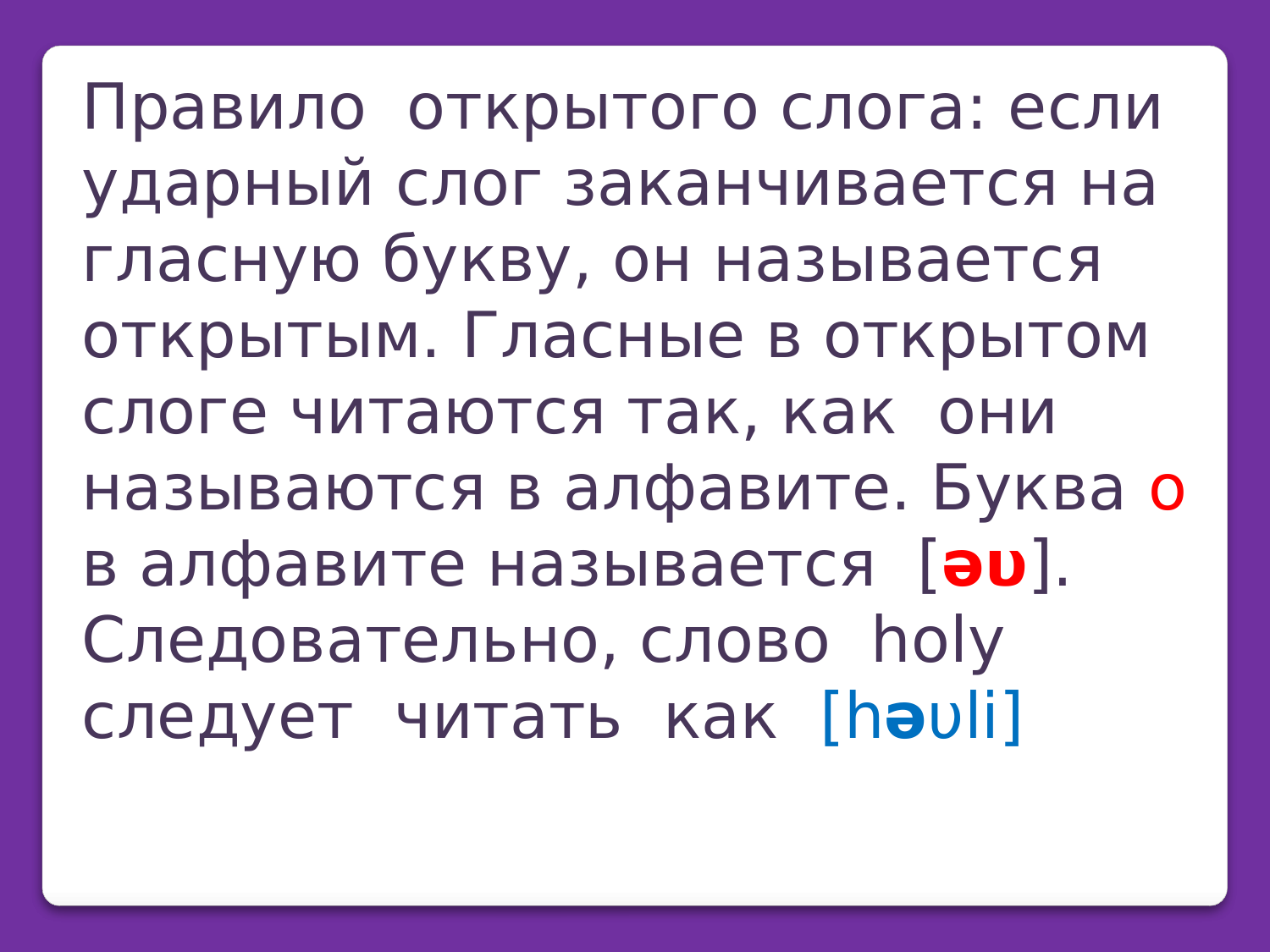

Правило  открытого слога: если ударный слог заканчивается на гласную букву, он называется открытым. Гласные в открытом слоге читаются так, как  они называются в алфавите. Буква о в алфавите называется  [əυ]. Следовательно, слово  holy следует  читать  как  [həυli]